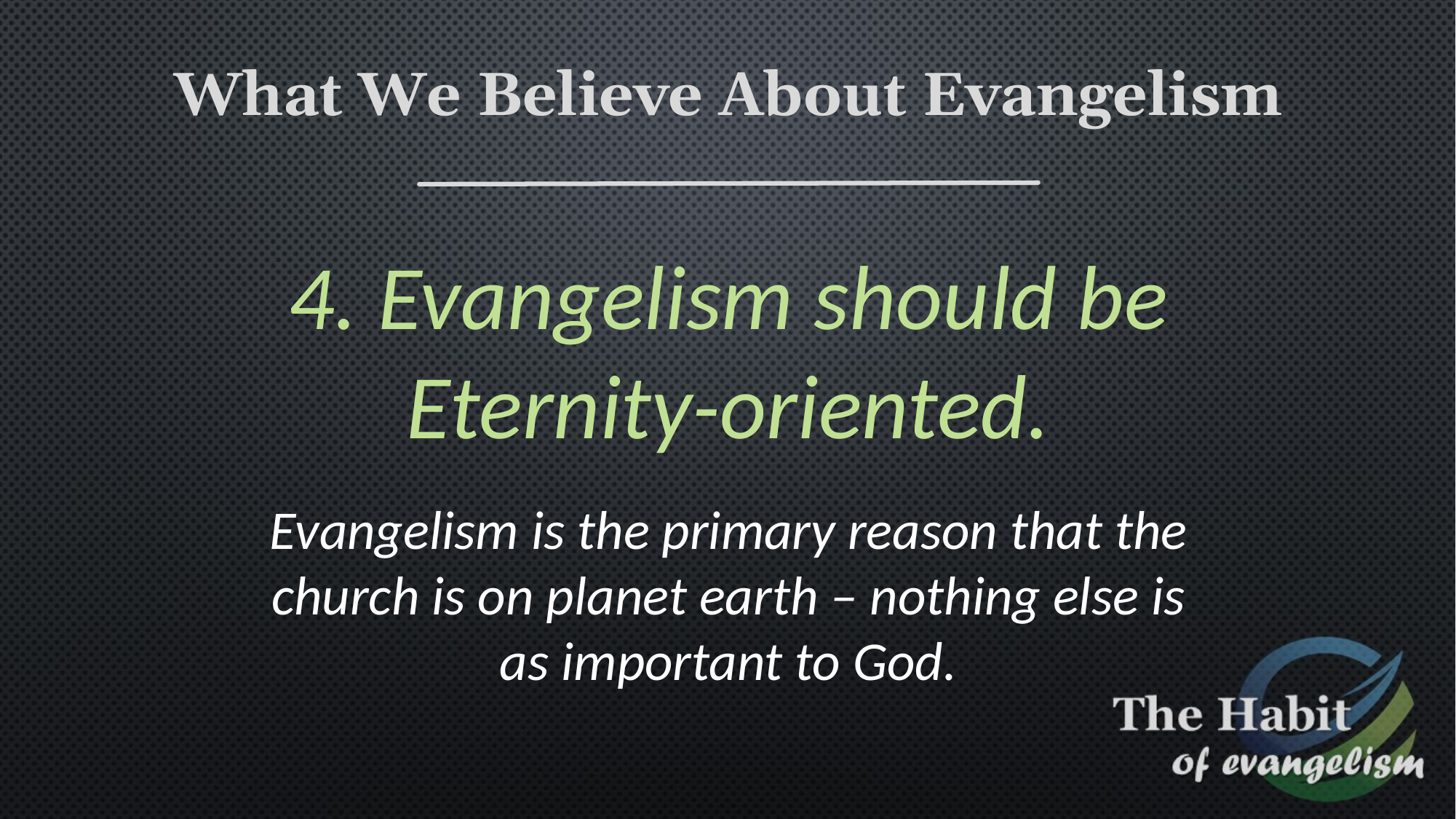

What We Believe About Evangelism
4. Evangelism should be Eternity-oriented.
Evangelism is the primary reason that the church is on planet earth – nothing else is as important to God.